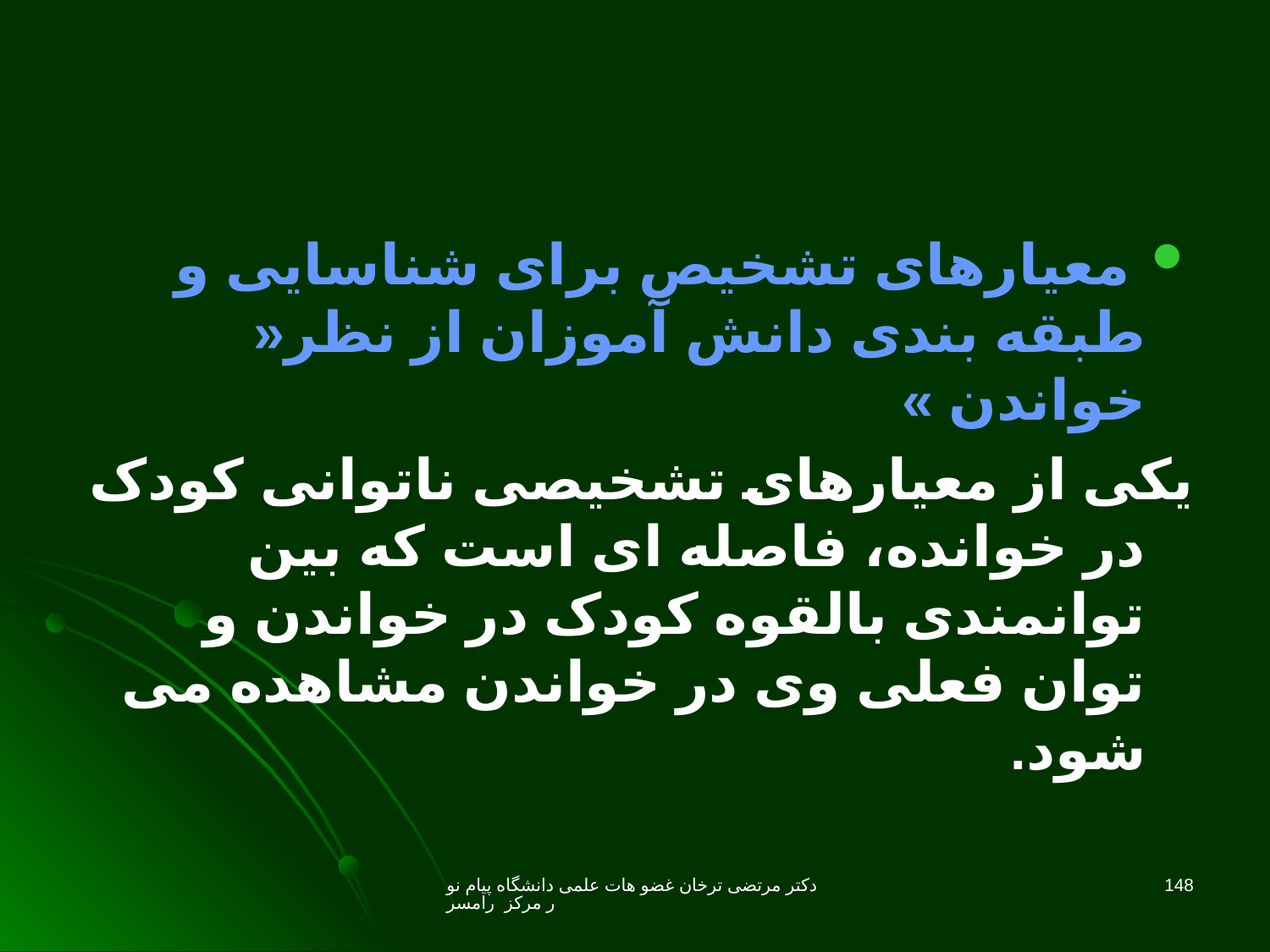

معیارهای تشخیص برای شناسایی و طبقه بندی دانش آموزان از نظر« خواندن »
یکی از معیارهای تشخیصی ناتوانی کودک در خوانده، فاصله ای است که بین توانمندی بالقوه کودک در خواندن و توان فعلی وی در خواندن مشاهده می شود.
دکتر مرتضی ترخان غضو هات علمی دانشگاه پیام نور مرکز رامسر
148